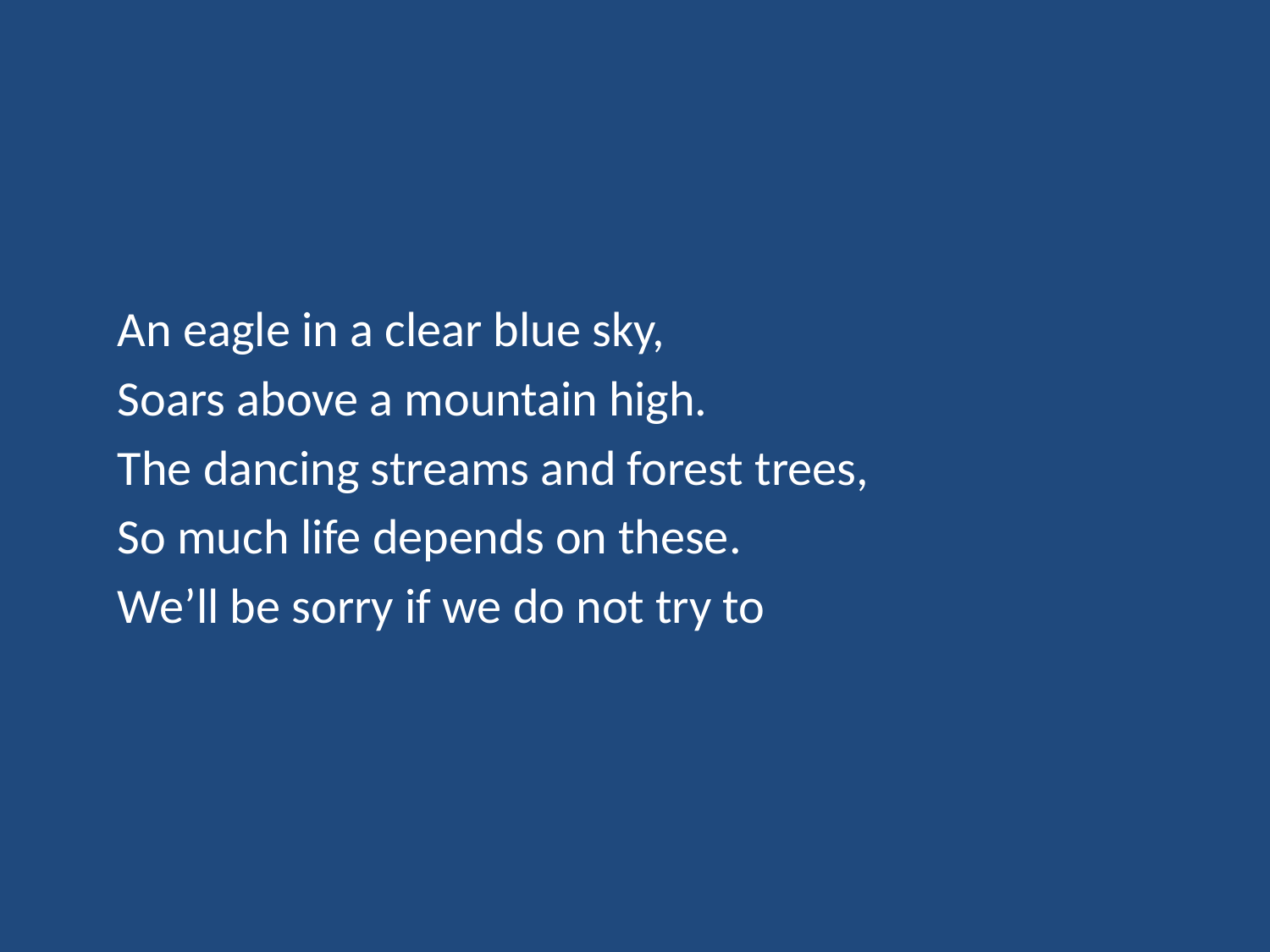

An eagle in a clear blue sky,
Soars above a mountain high.
The dancing streams and forest trees,
So much life depends on these.
We’ll be sorry if we do not try to